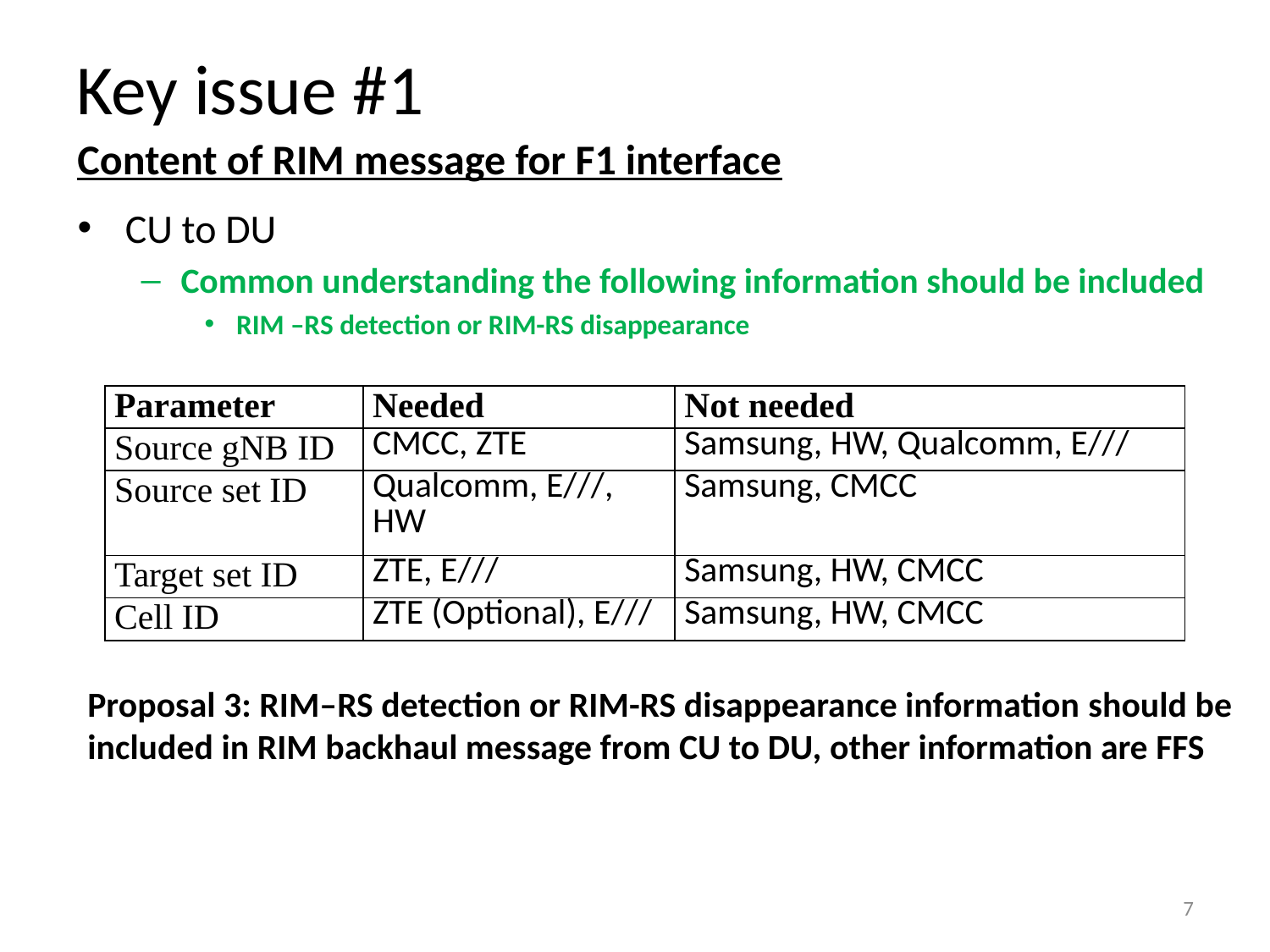

# Key issue #1
Content of RIM message for F1 interface
CU to DU
Common understanding the following information should be included
RIM –RS detection or RIM-RS disappearance

| Parameter | Needed | Not needed |
| --- | --- | --- |
| Source gNB ID | CMCC, ZTE | Samsung, HW, Qualcomm, E/// |
| Source set ID | Qualcomm, E///, HW | Samsung, CMCC |
| Target set ID | ZTE, E/// | Samsung, HW, CMCC |
| Cell ID | ZTE (Optional), E/// | Samsung, HW, CMCC |
Proposal 3: RIM–RS detection or RIM-RS disappearance information should be included in RIM backhaul message from CU to DU, other information are FFS

7